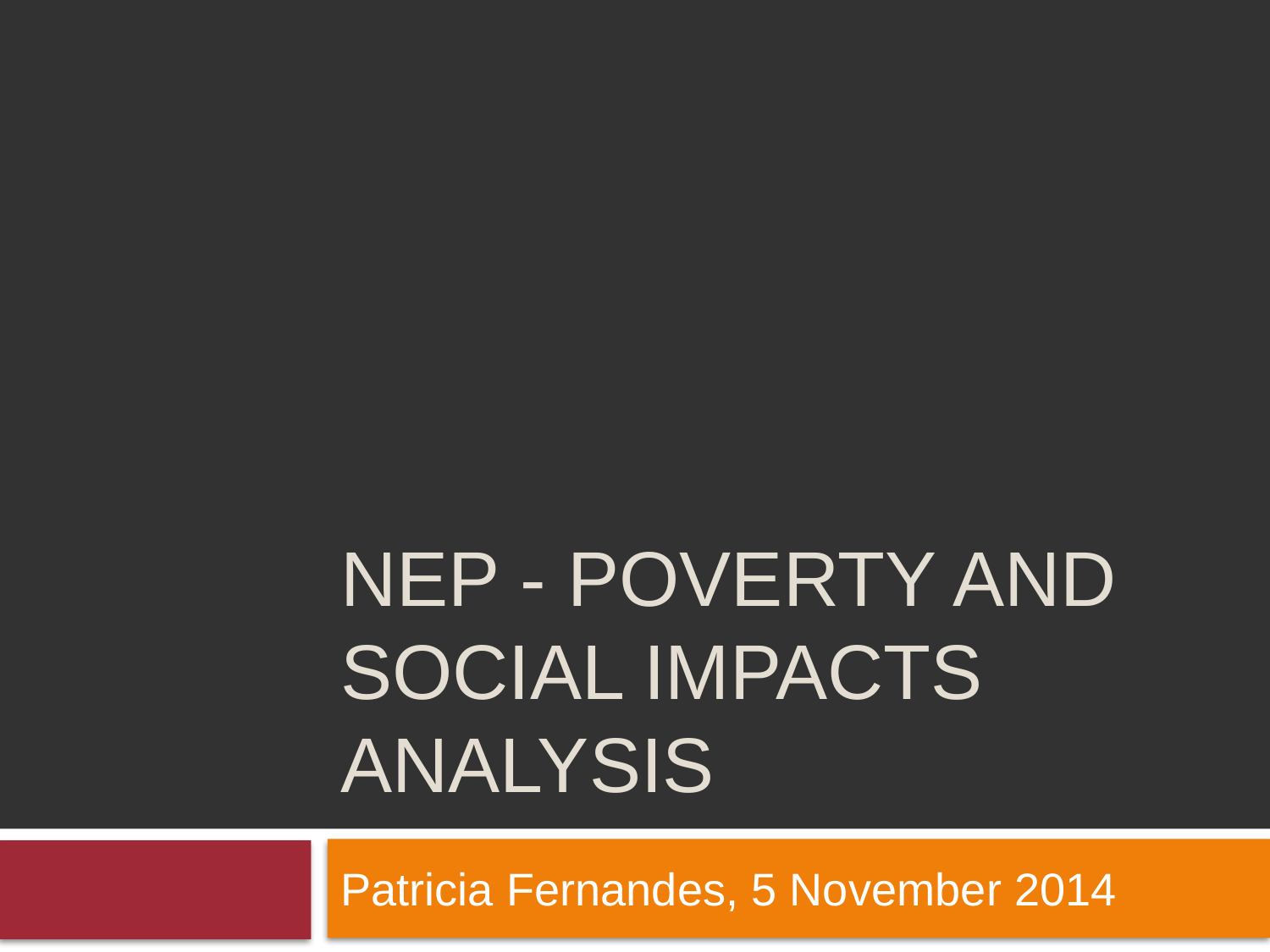

# Nep - Poverty and social impacts analysis
Patricia Fernandes, 5 November 2014